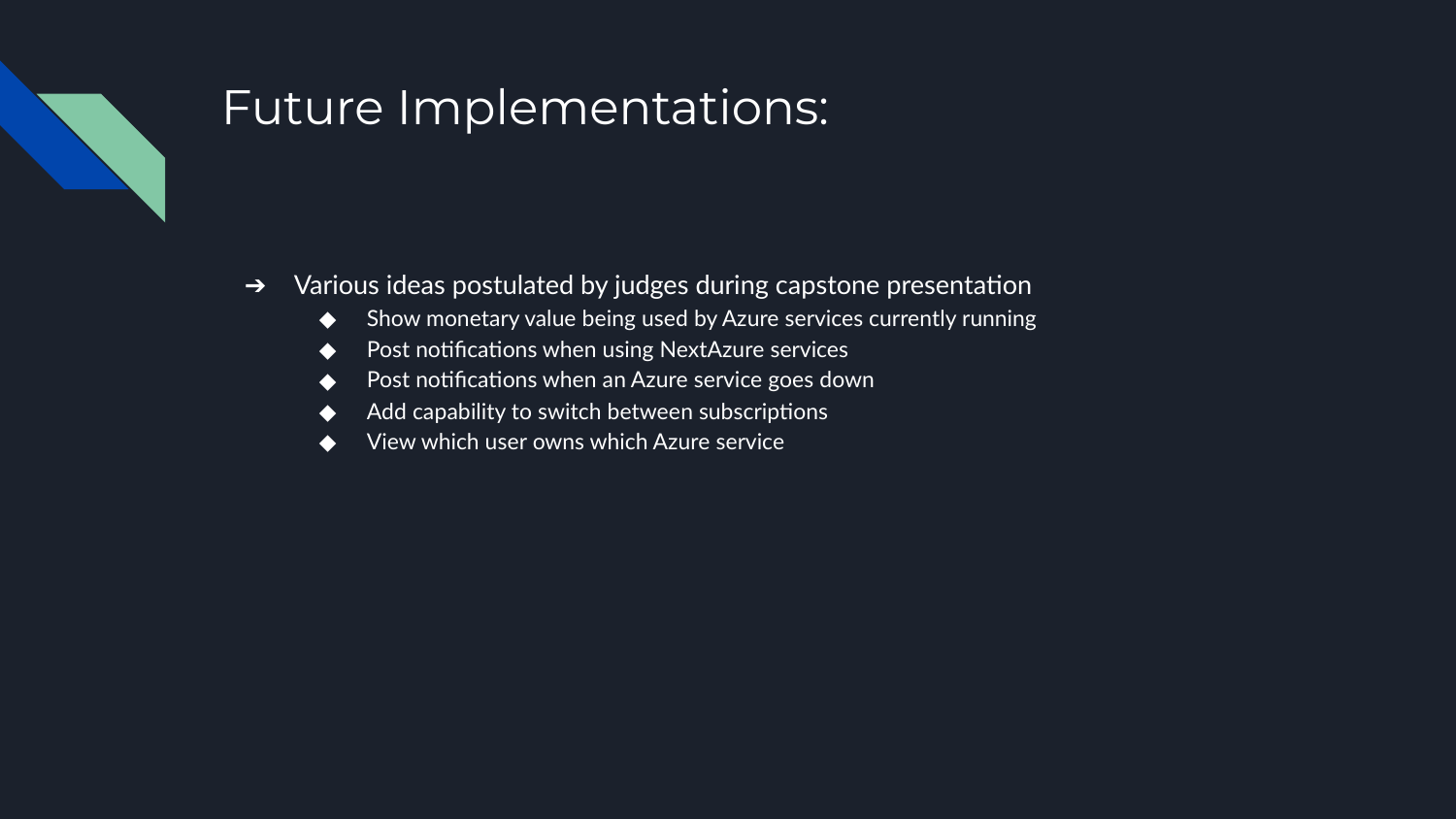

# Future Implementations:
Various ideas postulated by judges during capstone presentation
Show monetary value being used by Azure services currently running
Post notifications when using NextAzure services
Post notifications when an Azure service goes down
Add capability to switch between subscriptions
View which user owns which Azure service